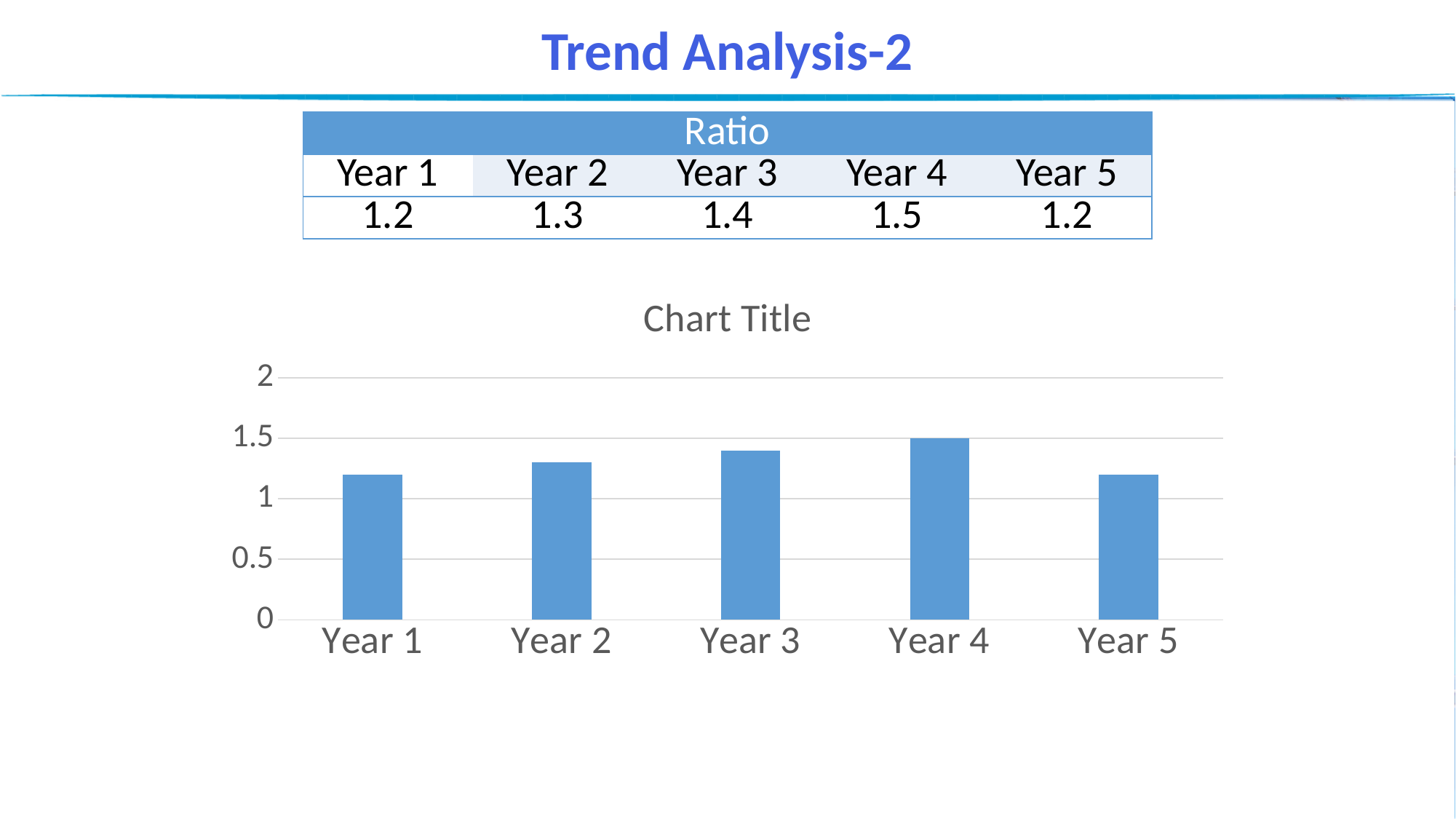

Trend Analysis-2

| Ratio |  |  |  |  |
| --- | --- | --- | --- | --- |
| Year 1 | Year 2 | Year 3 | Year 4 | Year 5 |
| 1.2 | 1.3 | 1.4 | 1.5 | 1.2 |

### Chart:

| Category |  |
|---|---|
| Year 1 | 1.2 |
| Year 2 | 1.3 |
| Year 3 | 1.4 |
| Year 4 | 1.5 |
| Year 5 | 1.2 |